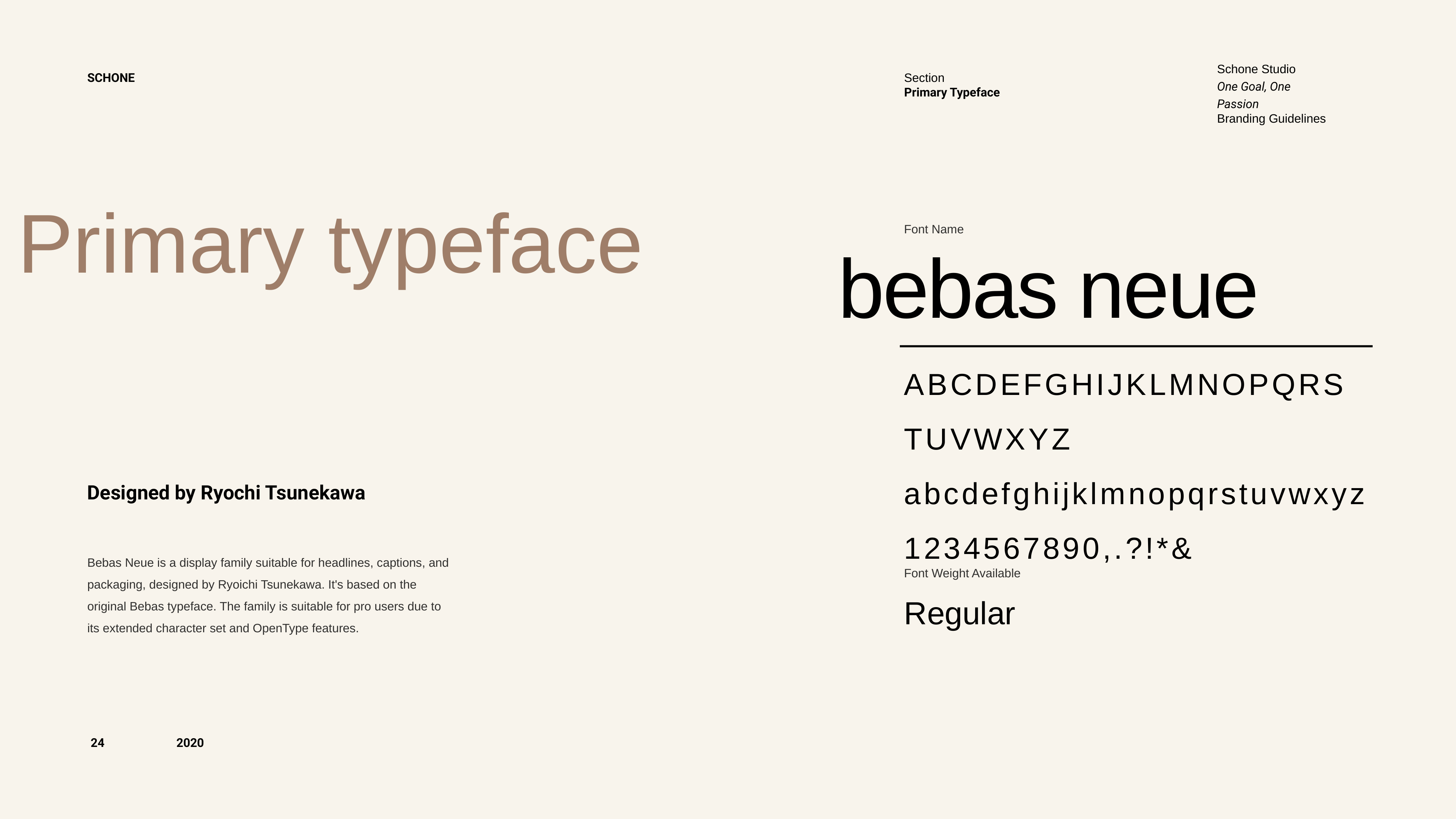

SCHONE
Section
Primary Typeface
Schone Studio
One Goal, One Passion
Branding Guidelines
Primary typeface
Font Name
bebas neue

abcdefghijklmnopqrstuvwxyz
abcdefghijklmnopqrstuvwxyz
1234567890,.?!*&
Designed by Ryochi Tsunekawa
Bebas Neue is a display family suitable for headlines, captions, and packaging, designed by Ryoichi Tsunekawa. It's based on the original Bebas typeface. The family is suitable for pro users due to its extended character set and OpenType features.
Font Weight Available
Regular
24
2020